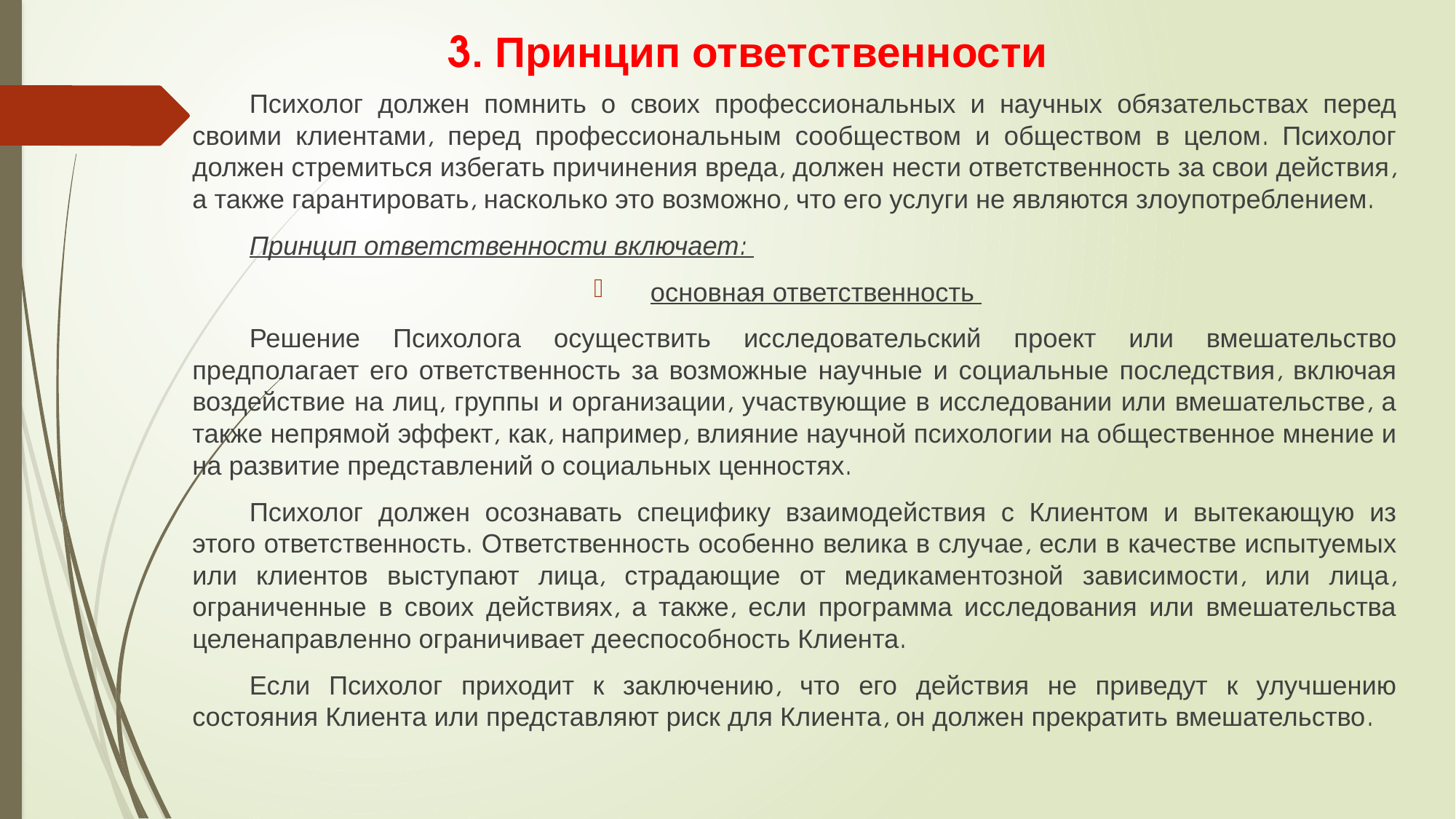

# 3. Принцип ответственности
Психолог должен помнить о своих профессиональных и научных обязательствах перед своими клиентами, перед профессиональным сообществом и обществом в целом. Психолог должен стремиться избегать причинения вреда, должен нести ответственность за свои действия, а также гарантировать, насколько это возможно, что его услуги не являются злоупотреблением.
Принцип ответственности включает:
основная ответственность
Решение Психолога осуществить исследовательский проект или вмешательство предполагает его ответственность за возможные научные и социальные последствия, включая воздействие на лиц, группы и организации, участвующие в исследовании или вмешательстве, а также непрямой эффект, как, например, влияние научной психологии на общественное мнение и на развитие представлений о социальных ценностях.
Психолог должен осознавать специфику взаимодействия с Клиентом и вытекающую из этого ответственность. Ответственность особенно велика в случае, если в качестве испытуемых или клиентов выступают лица, страдающие от медикаментозной зависимости, или лица, ограниченные в своих действиях, а также, если программа исследования или вмешательства целенаправленно ограничивает дееспособность Клиента.
Если Психолог приходит к заключению, что его действия не приведут к улучшению состояния Клиента или представляют риск для Клиента, он должен прекратить вмешательство.